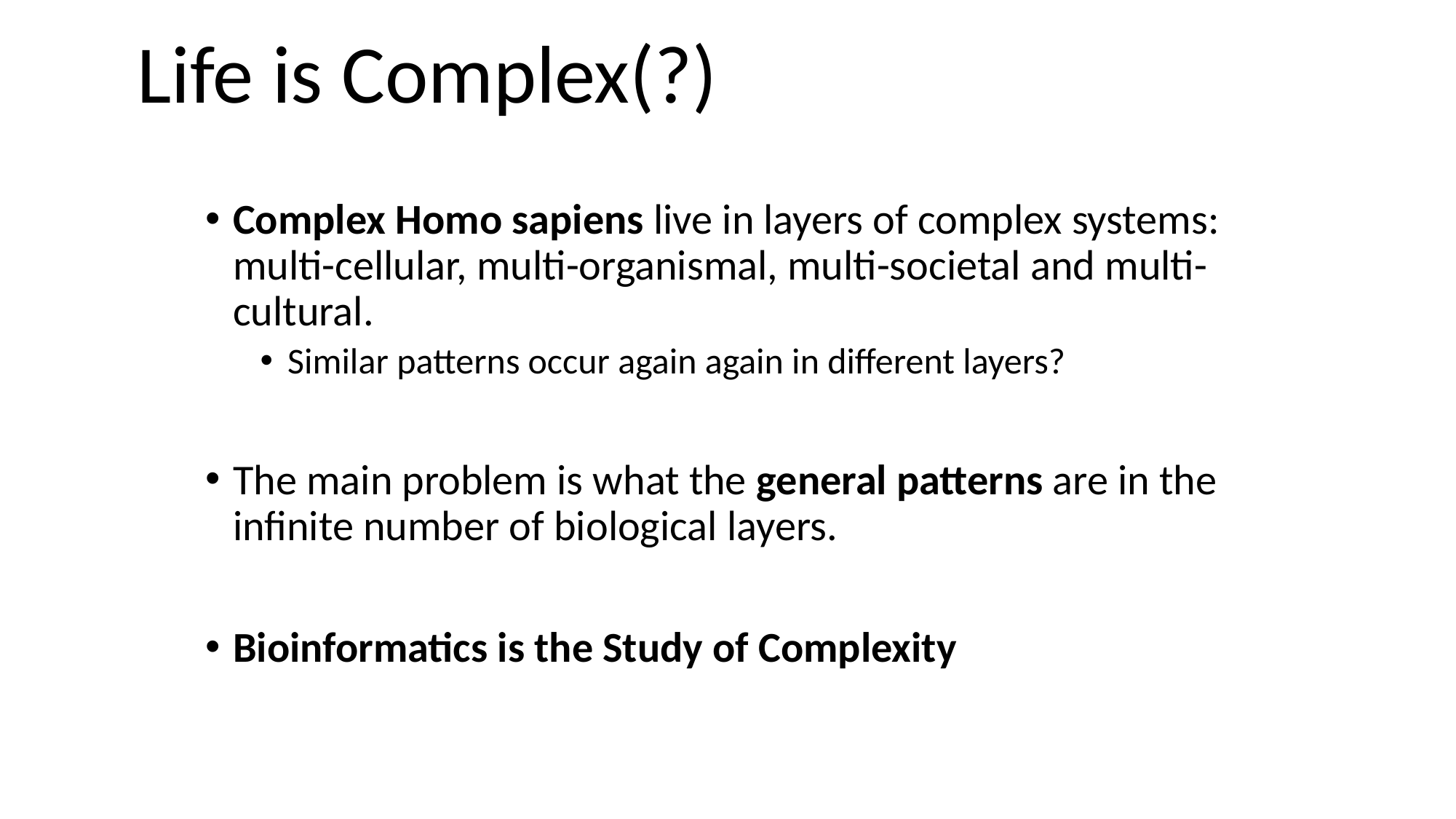

# Life is Complex(?)

Complex Homo sapiens live in layers of complex systems: multi-cellular, multi-organismal, multi-societal and multi-cultural.
Similar patterns occur again again in different layers?

The main problem is what the general patterns are in the infinite number of biological layers.

Bioinformatics is the Study of Complexity